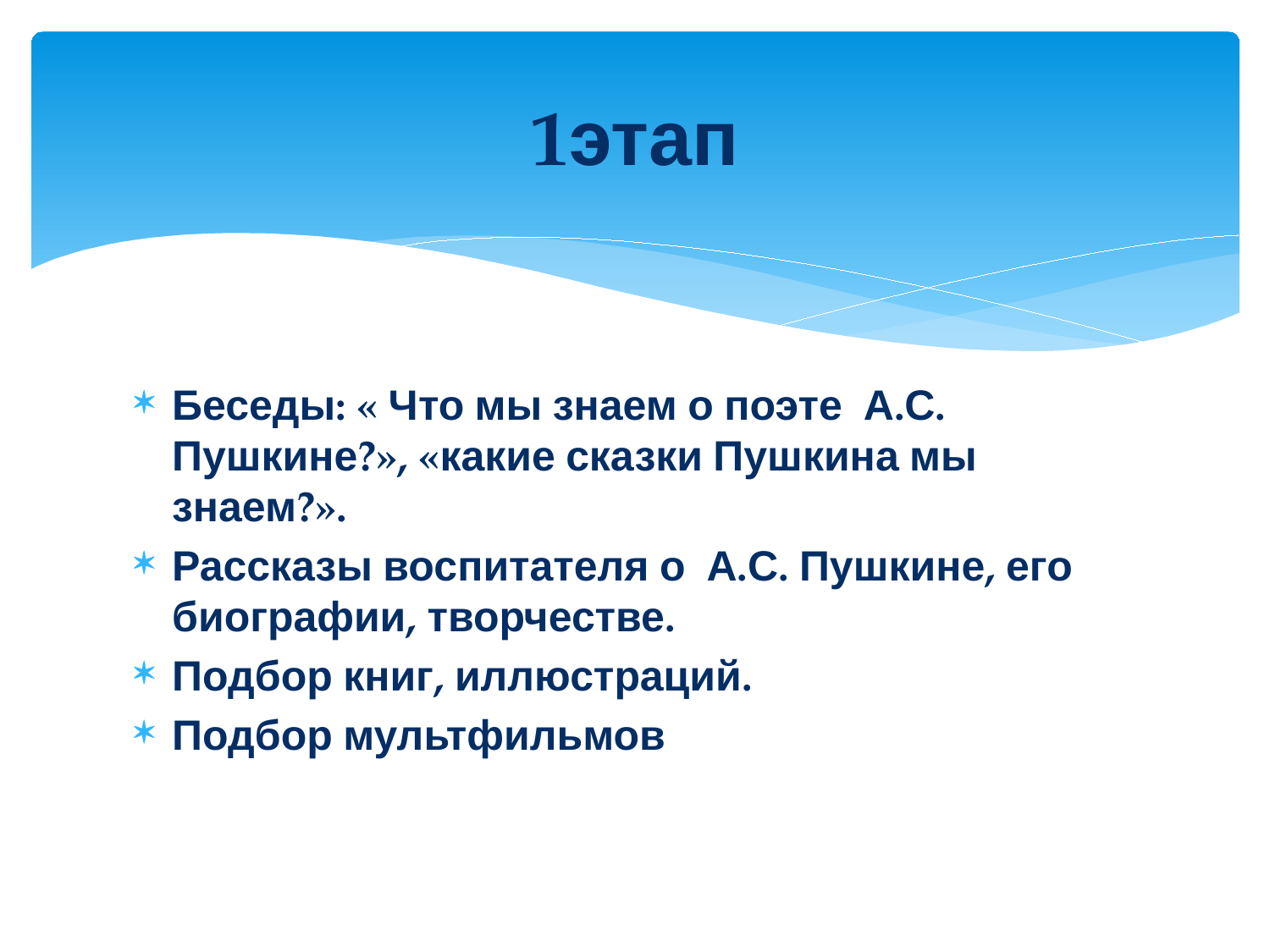

# 1этап
Беседы: « Что мы знаем о поэте  А.С. Пушкине?», «какие сказки Пушкина мы знаем?».
Рассказы воспитателя о  А.С. Пушкине, его биографии, творчестве.
Подбор книг, иллюстраций.
Подбор мультфильмов